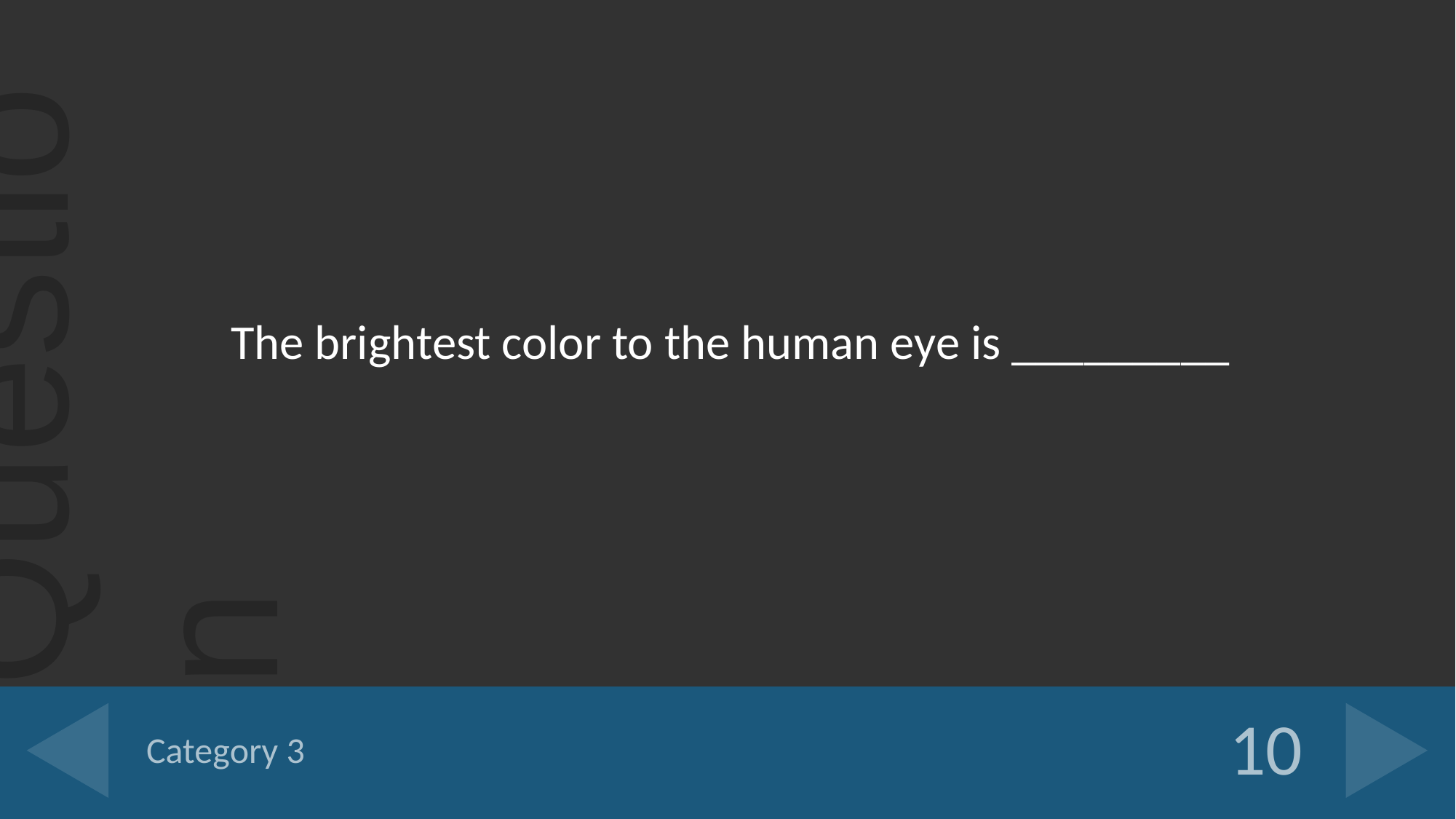

The brightest color to the human eye is _________
# Category 3
10